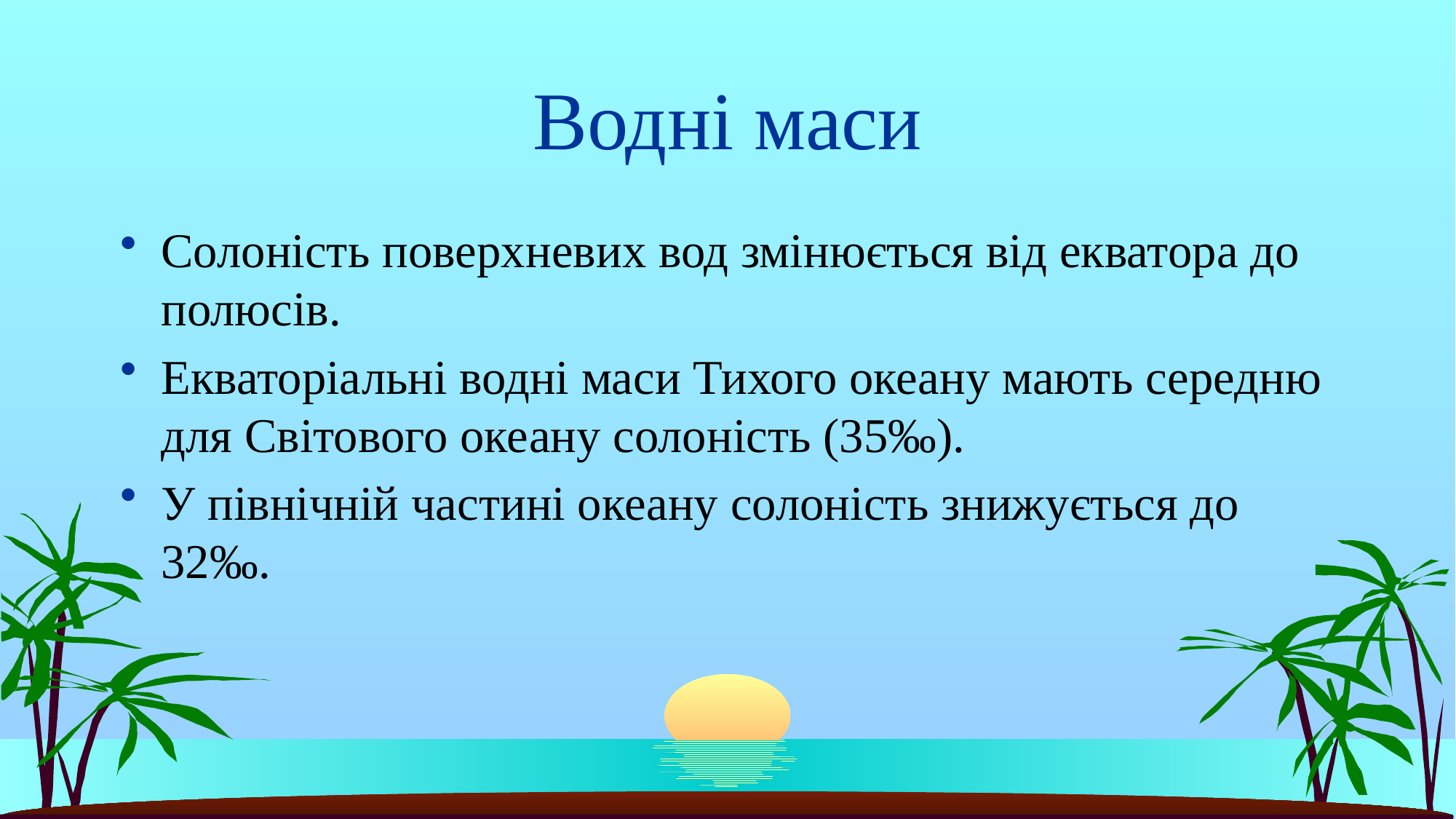

# Водні маси
Солоність поверхневих вод змінюється від екватора до полюсів.
Екваторіальні водні маси Тихого океану мають середню для Світового океану солоність (35‰).
У північній частині океану солоність знижується до 32‰.